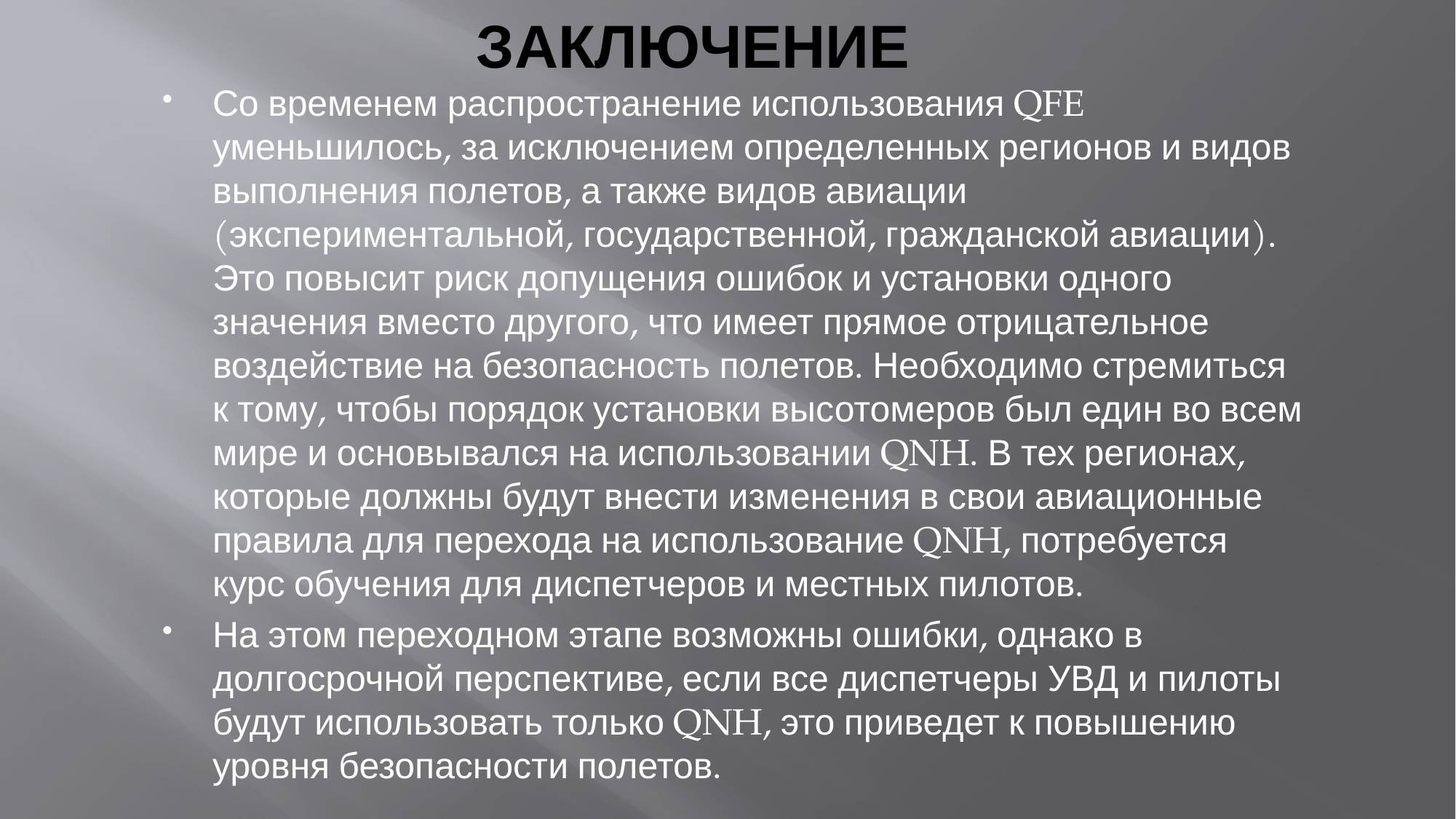

# ЗАКЛЮЧЕНИЕ
Со временем распространение использования QFE уменьшилось, за исключением определенных регионов и видов выполнения полетов, а также видов авиации (экспериментальной, государственной, гражданской авиации). Это повысит риск допущения ошибок и установки одного значения вместо другого, что имеет прямое отрицательное воздействие на безопасность полетов. Необходимо стремиться к тому, чтобы порядок установки высотомеров был един во всем мире и основывался на использовании QNH. В тех регионах, которые должны будут внести изменения в свои авиационные правила для перехода на использование QNH, потребуется курс обучения для диспетчеров и местных пилотов.
На этом переходном этапе возможны ошибки, однако в долгосрочной перспективе, если все диспетчеры УВД и пилоты будут использовать только QNH, это приведет к повышению уровня безопасности полетов.